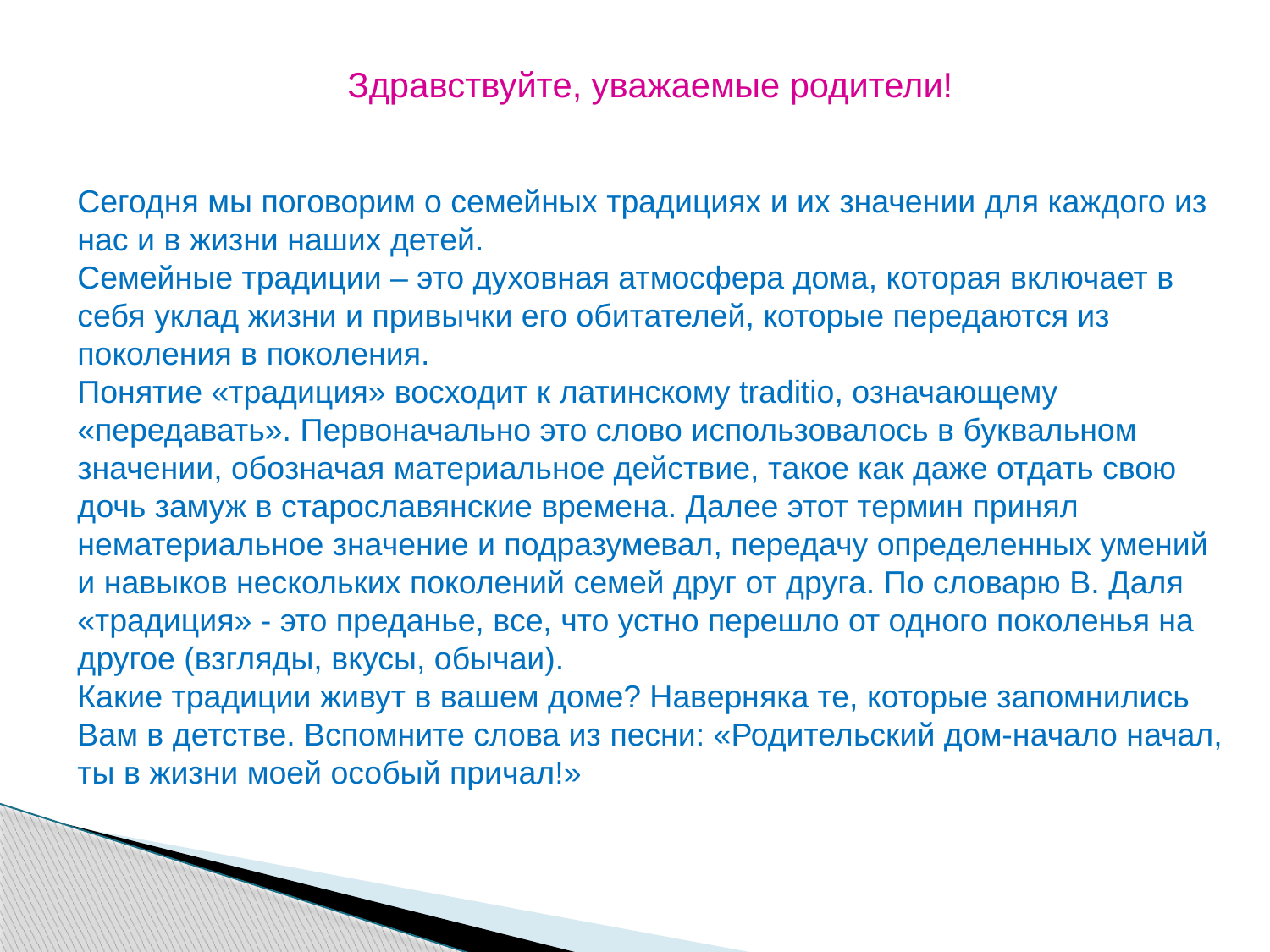

Здравствуйте, уважаемые родители!

Сегодня мы поговорим о семейных традициях и их значении для каждого из нас и в жизни наших детей.
Семейные традиции – это духовная атмосфера дома, которая включает в себя уклад жизни и привычки его обитателей, которые передаются из поколения в поколения.
Понятие «традиция» восходит к латинскому traditio, означающему «передавать». Первоначально это слово использовалось в буквальном значении, обозначая материальное действие, такое как даже отдать свою дочь замуж в старославянские времена. Далее этот термин принял нематериальное значение и подразумевал, передачу определенных умений и навыков нескольких поколений семей друг от друга. По словарю В. Даля «традиция» - это преданье, все, что устно перешло от одного поколенья на другое (взгляды, вкусы, обычаи).
Какие традиции живут в вашем доме? Наверняка те, которые запомнились Вам в детстве. Вспомните слова из песни: «Родительский дом-начало начал, ты в жизни моей особый причал!»